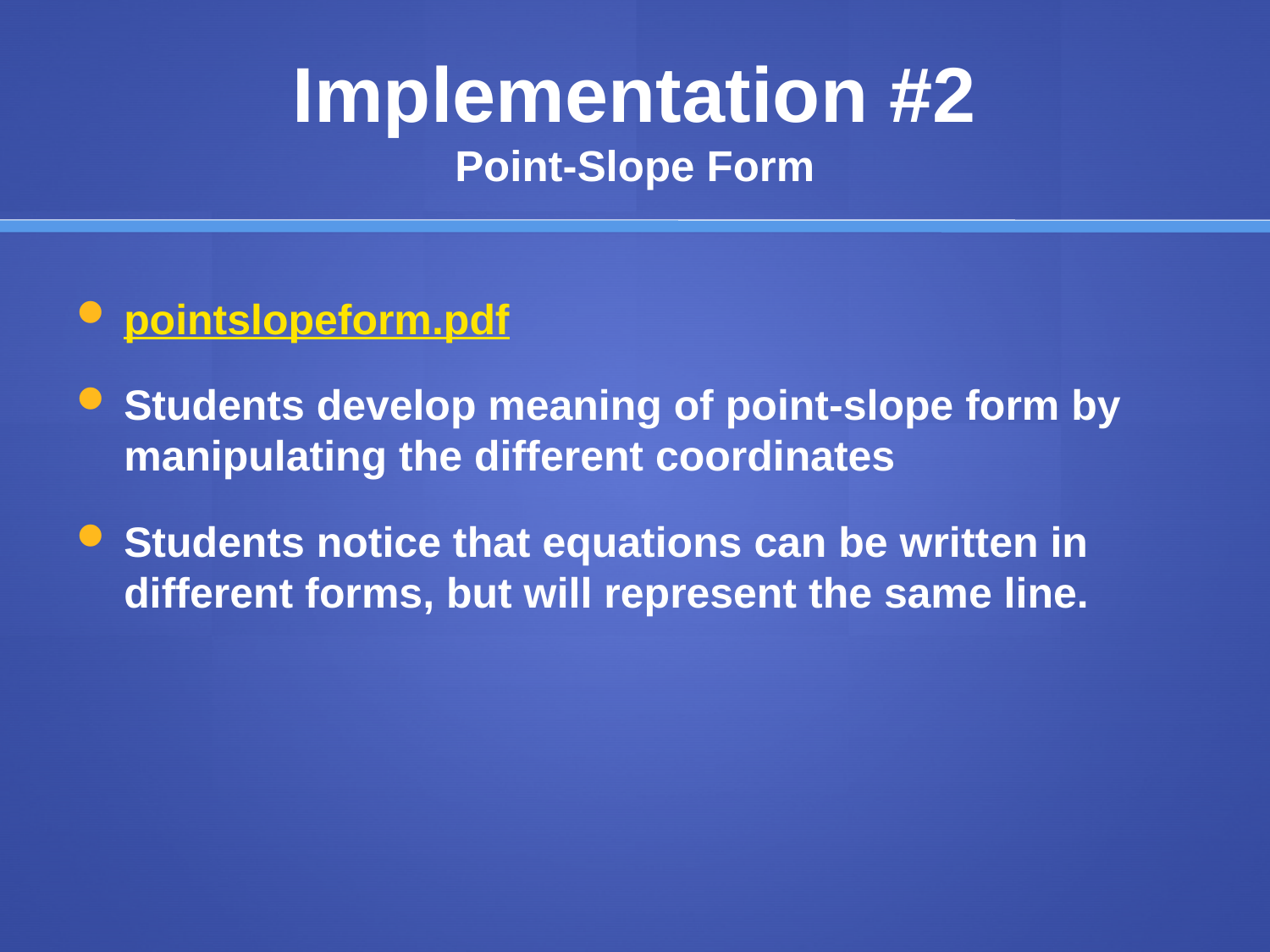

# Implementation #2 Point-Slope Form
pointslopeform.pdf
Students develop meaning of point-slope form by manipulating the different coordinates
Students notice that equations can be written in different forms, but will represent the same line.